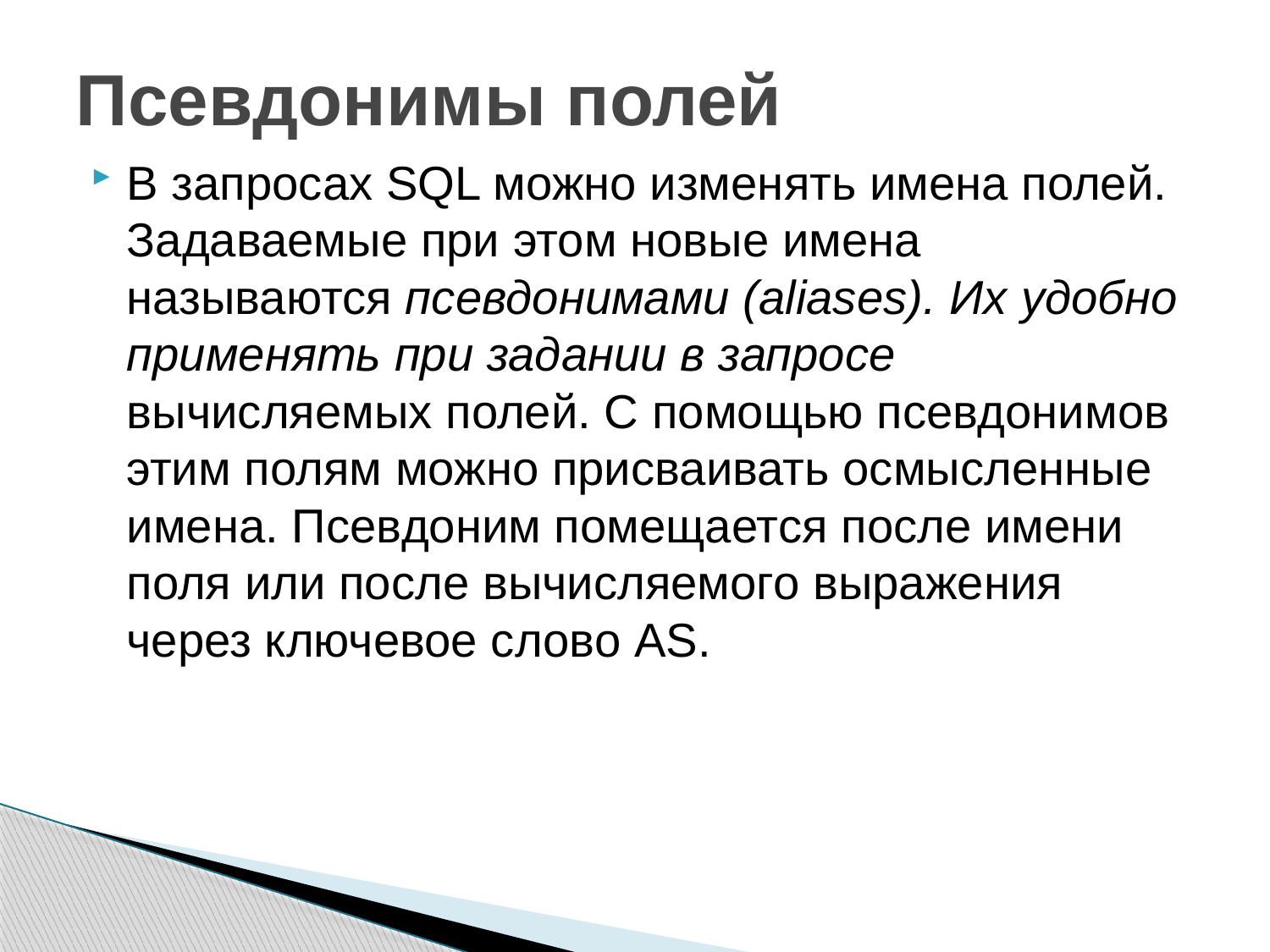

# Псевдонимы полей
В запросах SQL можно изменять имена полей. Задаваемые при этом новые имена называются псевдонимами (aliases). Их удобно применять при задании в запросе вычисляемых полей. С помощью псевдонимов этим полям можно присваивать осмысленные имена. Псевдоним помещается после имени поля или после вычисляемого выражения через ключевое слово AS.